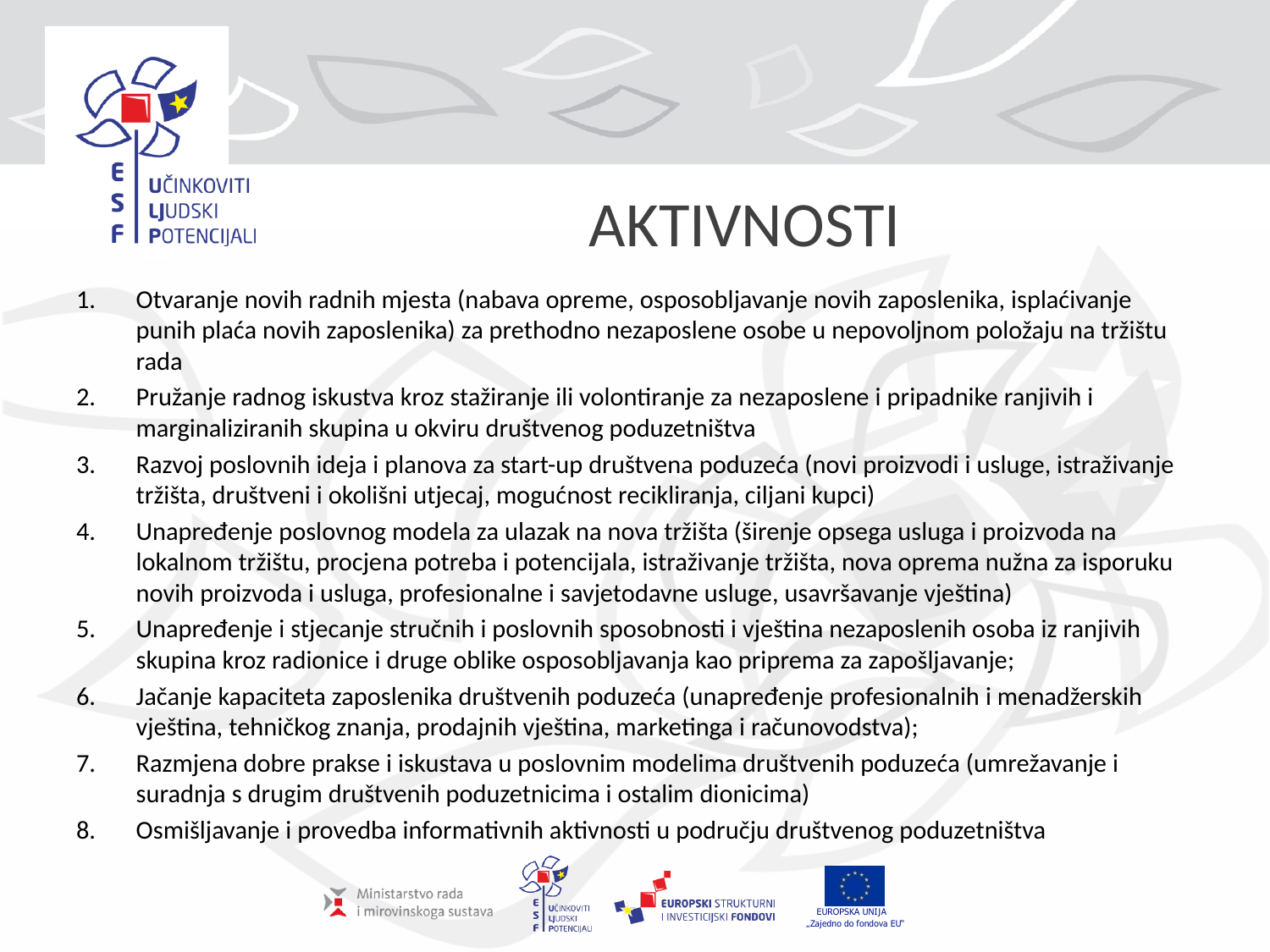

# AKTIVNOSTI
Otvaranje novih radnih mjesta (nabava opreme, osposobljavanje novih zaposlenika, isplaćivanje punih plaća novih zaposlenika) za prethodno nezaposlene osobe u nepovoljnom položaju na tržištu rada
Pružanje radnog iskustva kroz stažiranje ili volontiranje za nezaposlene i pripadnike ranjivih i marginaliziranih skupina u okviru društvenog poduzetništva
Razvoj poslovnih ideja i planova za start-up društvena poduzeća (novi proizvodi i usluge, istraživanje tržišta, društveni i okolišni utjecaj, mogućnost recikliranja, ciljani kupci)
Unapređenje poslovnog modela za ulazak na nova tržišta (širenje opsega usluga i proizvoda na lokalnom tržištu, procjena potreba i potencijala, istraživanje tržišta, nova oprema nužna za isporuku novih proizvoda i usluga, profesionalne i savjetodavne usluge, usavršavanje vještina)
Unapređenje i stjecanje stručnih i poslovnih sposobnosti i vještina nezaposlenih osoba iz ranjivih skupina kroz radionice i druge oblike osposobljavanja kao priprema za zapošljavanje;
Jačanje kapaciteta zaposlenika društvenih poduzeća (unapređenje profesionalnih i menadžerskih vještina, tehničkog znanja, prodajnih vještina, marketinga i računovodstva);
Razmjena dobre prakse i iskustava u poslovnim modelima društvenih poduzeća (umrežavanje i suradnja s drugim društvenih poduzetnicima i ostalim dionicima)
Osmišljavanje i provedba informativnih aktivnosti u području društvenog poduzetništva